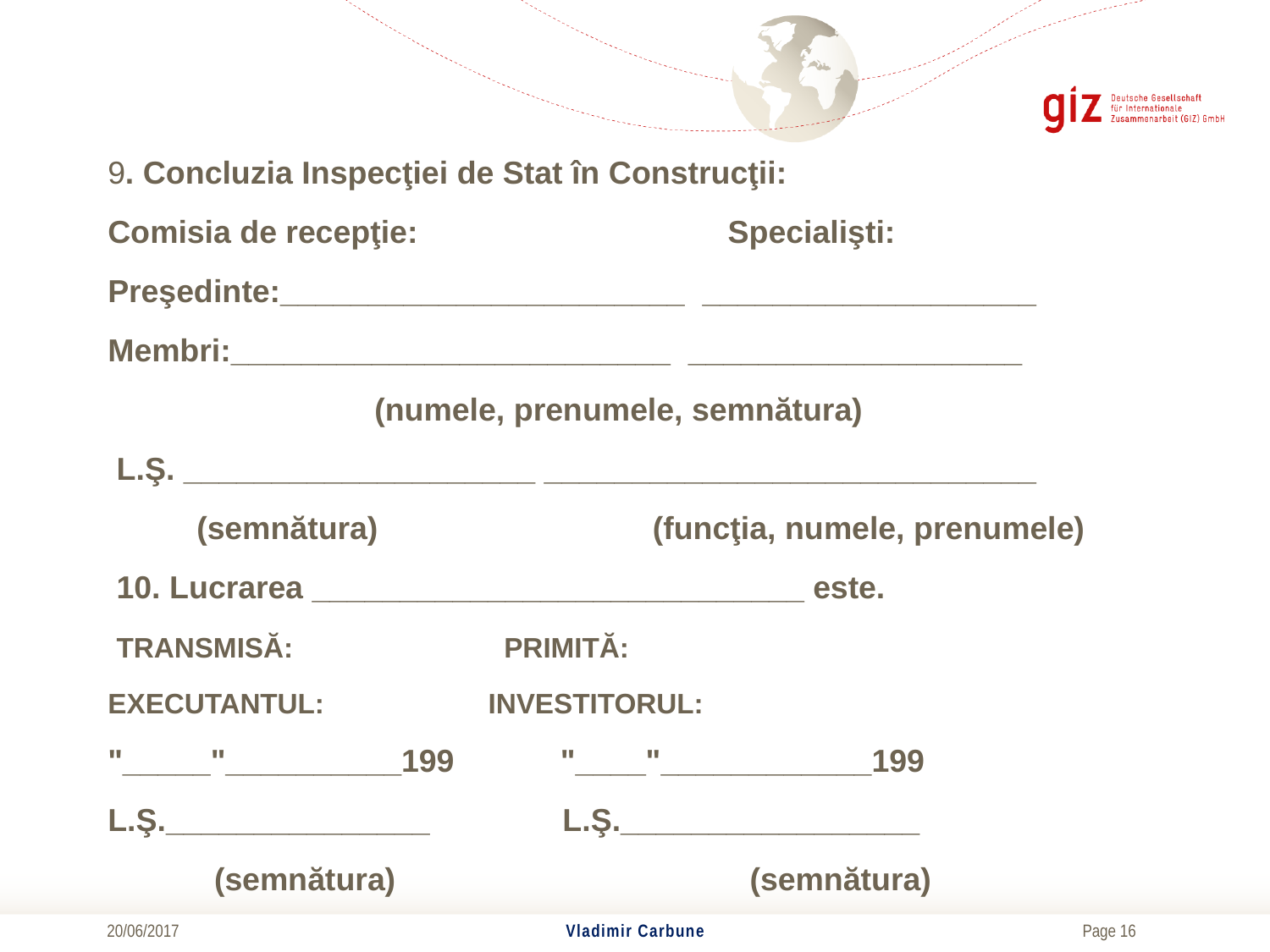

9. Concluzia Inspecţiei de Stat în Construcţii:
Comisia de recepţie:                                   Specialişti:
Preşedinte:_______________________  ___________________
Membri:_________________________  ___________________
                              (numele, prenumele, semnătura)
 L.Ş. ____________________ ____________________________
          (semnătura)                               (funcţia, numele, prenumele)
 10. Lucrarea ____________________________ este.
 TRANSMISĂ:                           PRIMITĂ:
EXECUTANTUL:                     INVESTITORUL:
"_____"__________199            "____"____________199
L.Ş._______________               L.Ş._________________
            (semnătura)                                        (semnătura)

#
20/06/2017
Vladimir Carbune